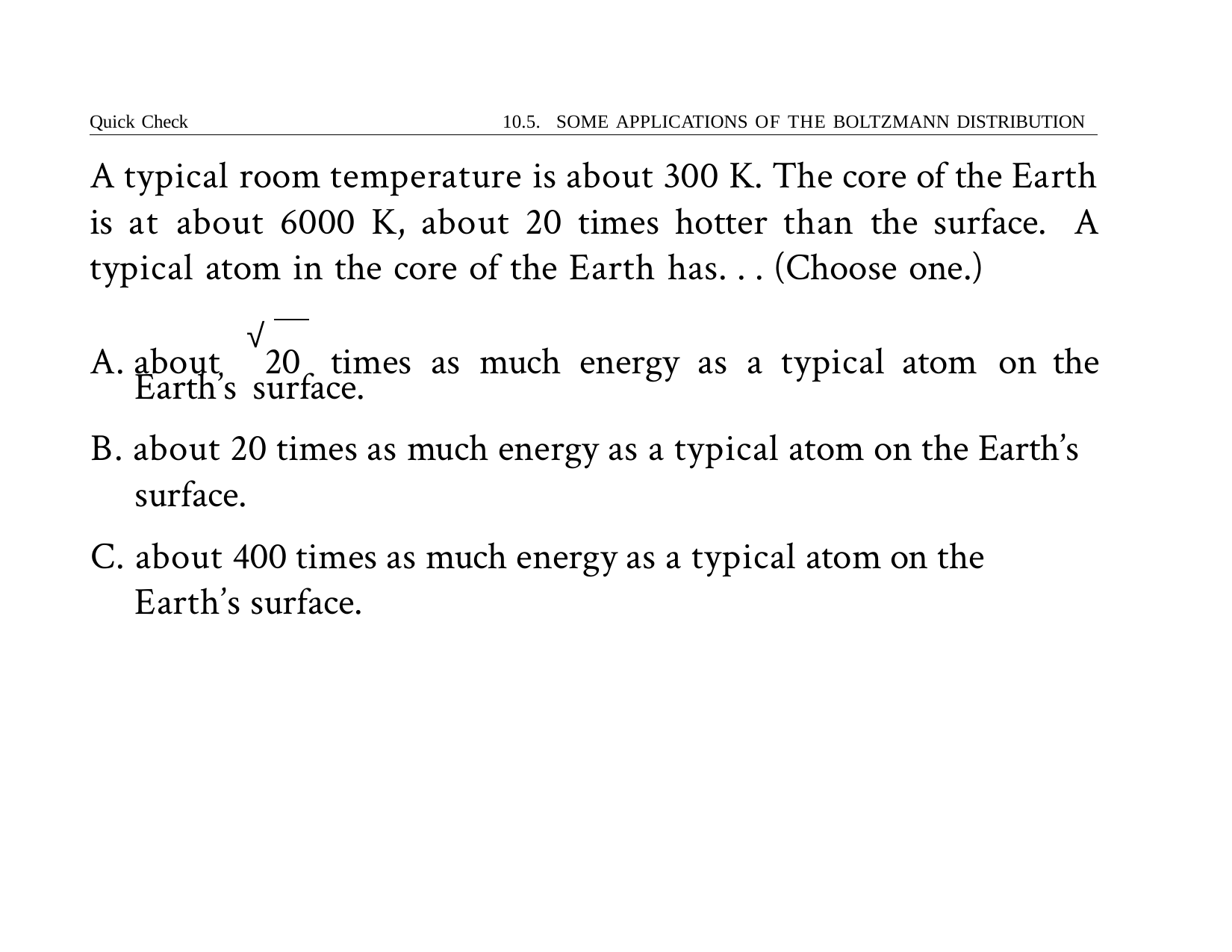

Quick Check	10.5.  SOME APPLICATIONS OF THE BOLTZMANN DISTRIBUTION

# A typical room temperature is about 300 K. The core of the Earth is at about 6000 K, about 20 times hotter than the surface.  A typical atom in the core of the Earth has. . . (Choose one.)
A. about	√20	times	as	much	energy	as	a	typical	atom	on	the

Earth’s surface.
B. about 20 times as much energy as a typical atom on the Earth’s surface.
C. about 400 times as much energy as a typical atom on the Earth’s surface.